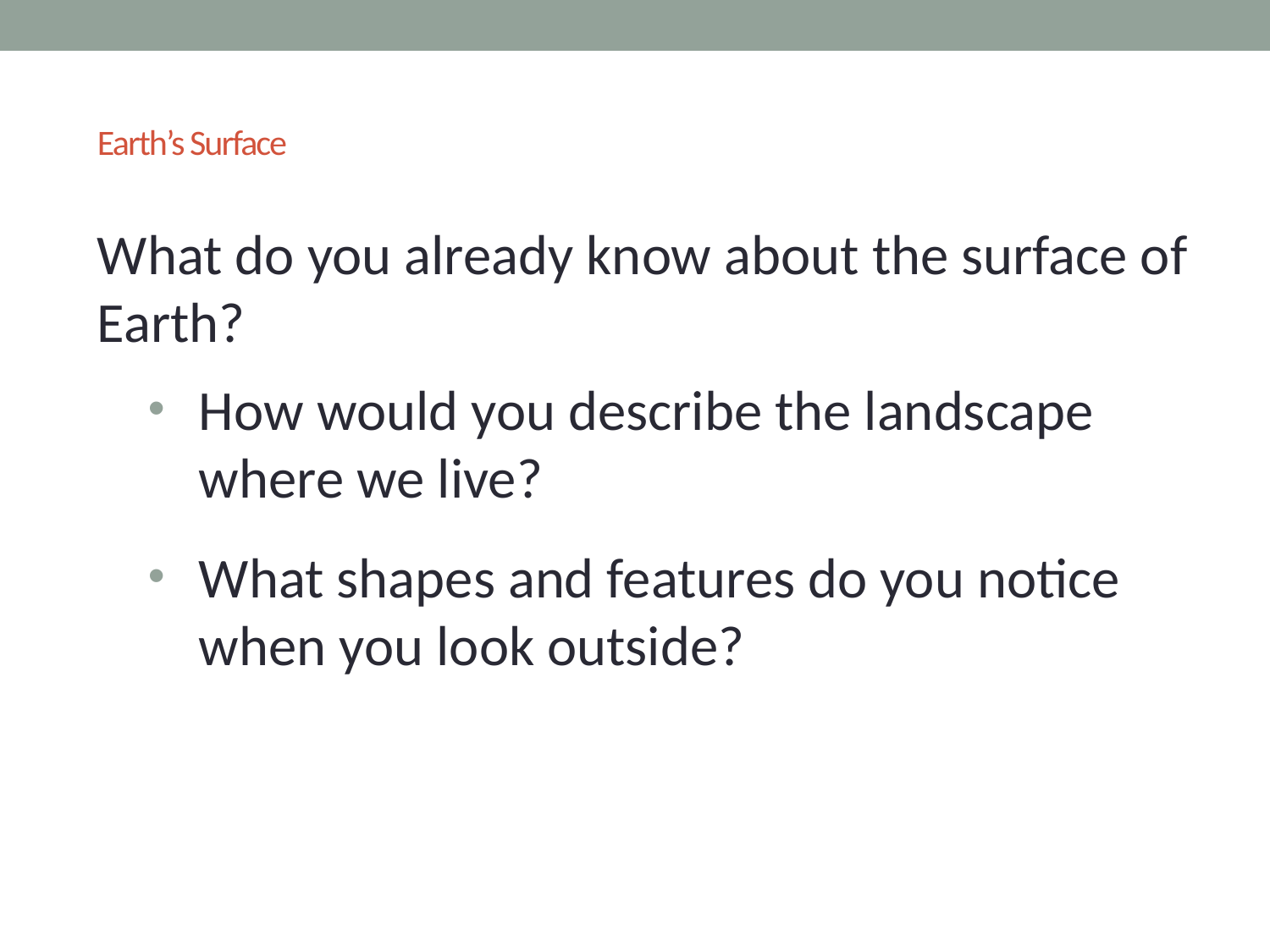

# Earth’s Surface
What do you already know about the surface of Earth?
How would you describe the landscape where we live?
What shapes and features do you notice when you look outside?